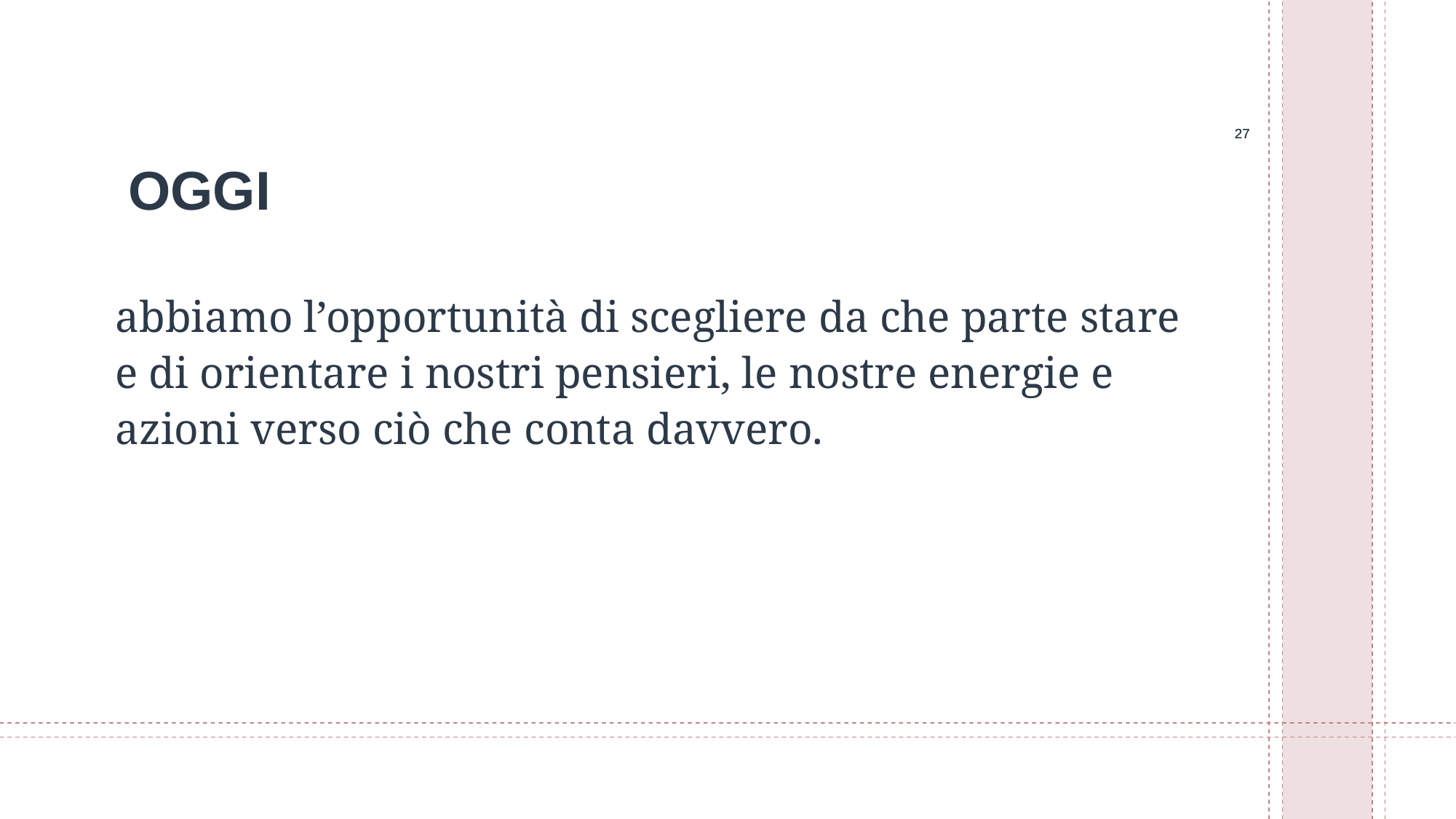

27
27
# OGGI
abbiamo l’opportunità di scegliere da che parte stare e di orientare i nostri pensieri, le nostre energie e azioni verso ciò che conta davvero.